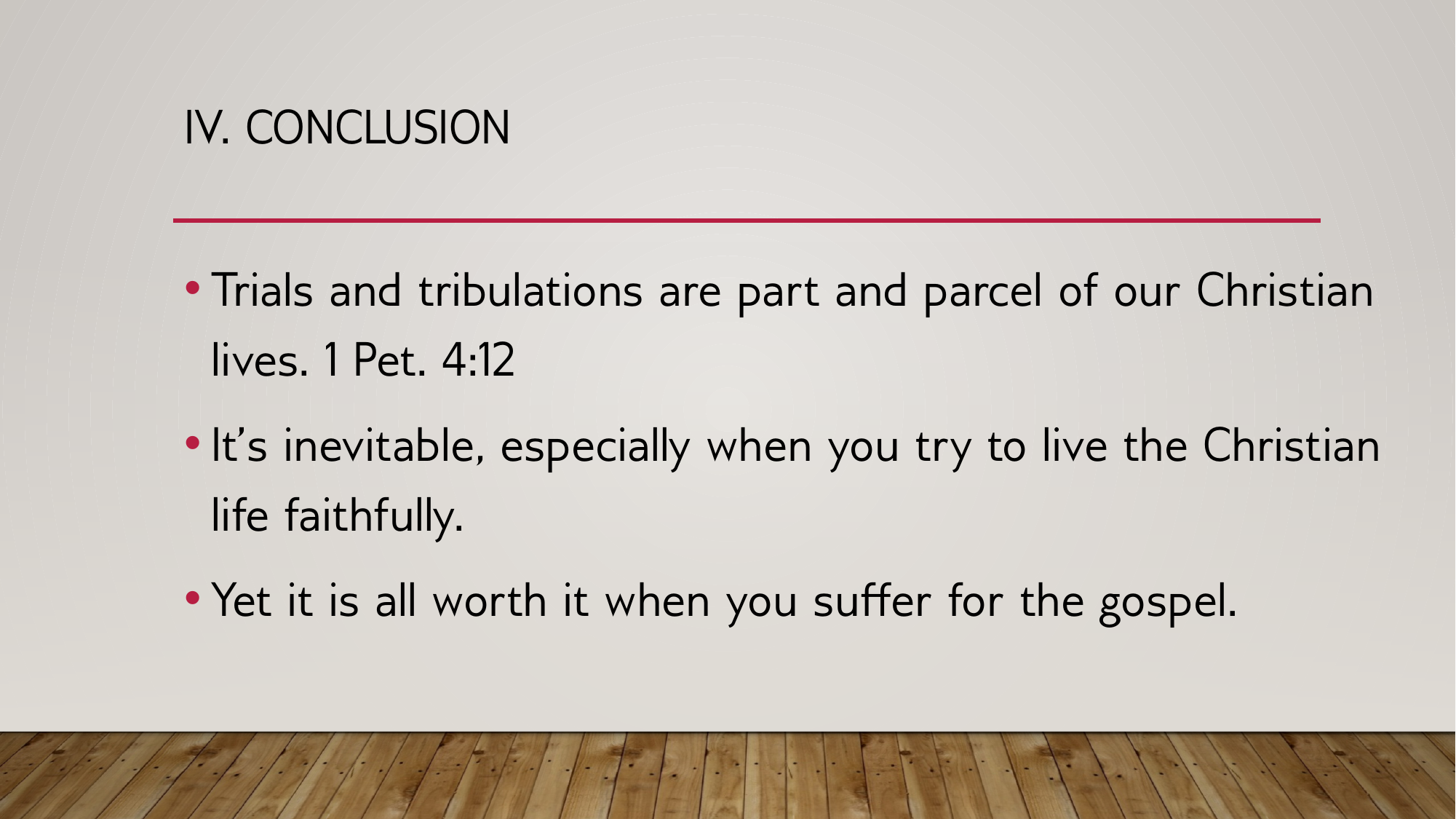

# Iv. conclusion
Trials and tribulations are part and parcel of our Christian lives. 1 Pet. 4:12
It’s inevitable, especially when you try to live the Christian life faithfully.
Yet it is all worth it when you suffer for the gospel.